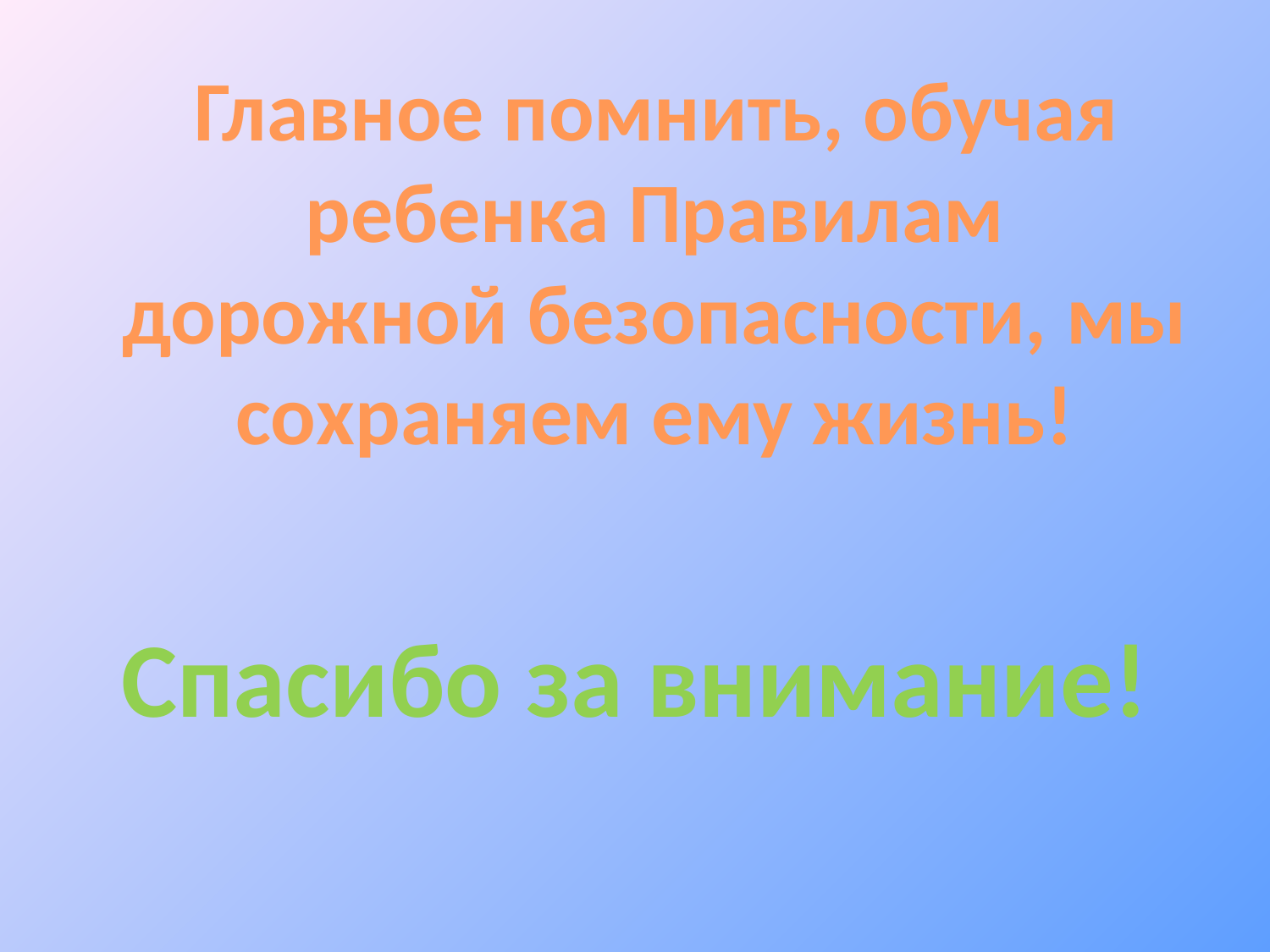

Главное помнить, обучая ребенка Правилам дорожной безопасности, мы сохраняем ему жизнь!

Спасибо за внимание!